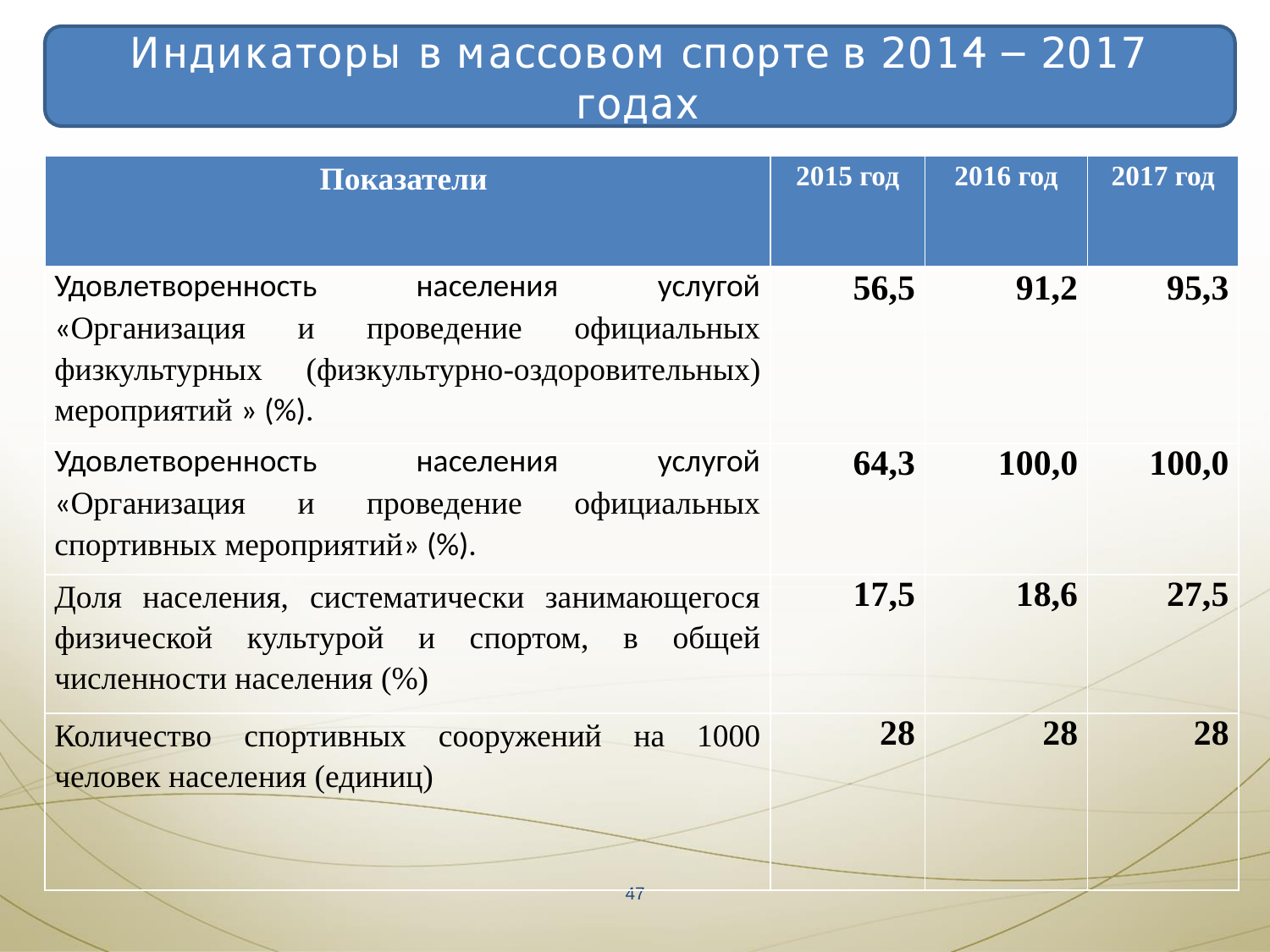

Индикаторы в массовом спорте в 2014 – 2017 годах
| Показатели | 2015 год | 2016 год | 2017 год |
| --- | --- | --- | --- |
| Удовлетворенность населения услугой «Организация и проведение официальных физкультурных (физкультурно-оздоровительных) мероприятий » (%). | 56,5 | 91,2 | 95,3 |
| Удовлетворенность населения услугой «Организация и проведение официальных спортивных мероприятий» (%). | 64,3 | 100,0 | 100,0 |
| Доля населения, систематически занимающегося физической культурой и спортом, в общей численности населения (%) | 17,5 | 18,6 | 27,5 |
| Количество спортивных сооружений на 1000 человек населения (единиц) | 28 | 28 | 28 |
47